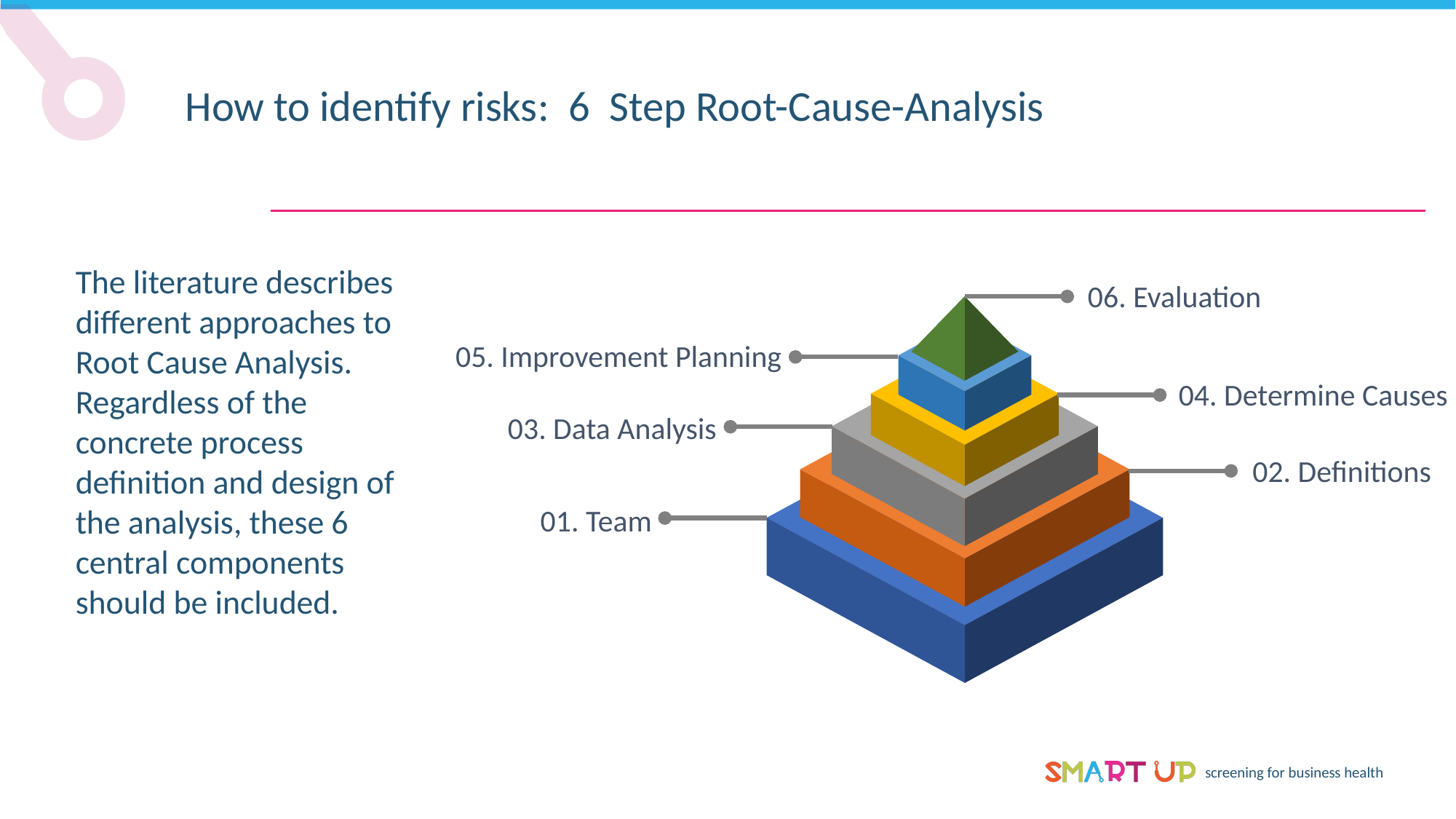

How to identify risks:  6  Step Root-Cause-Analysis
The literature describes different approaches to Root Cause Analysis. Regardless of the concrete process definition and design of the analysis, these 6 central components should be included.
06. Evaluation

05. Improvement Planning

04. Determine Causes

03. Data Analysis

02. Definitions

01. Team